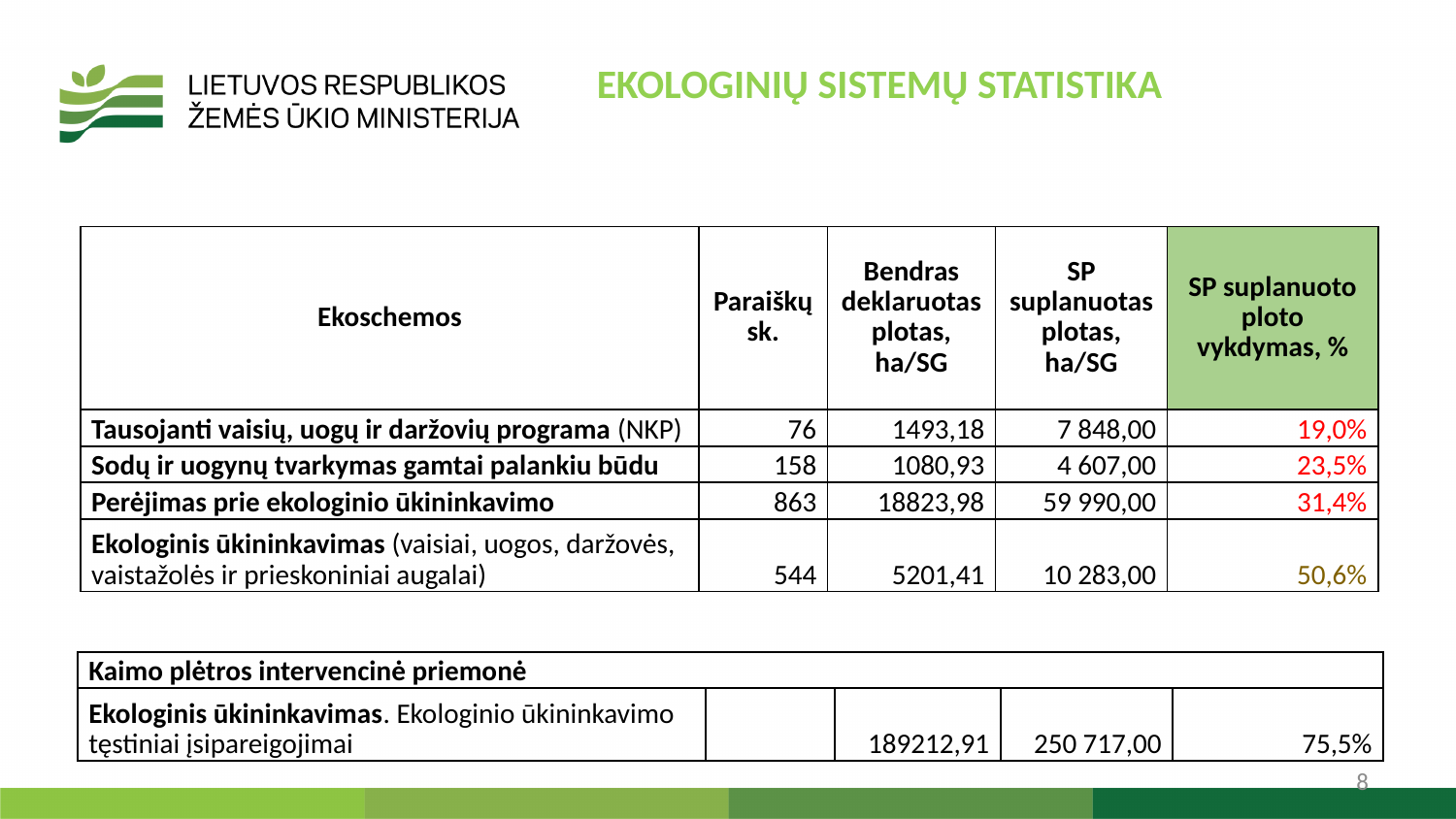

EKOLOGINIŲ SISTEMŲ STATISTIKA
| Ekoschemos | Paraiškų sk. | Bendras deklaruotas plotas, ha/SG | SP suplanuotas plotas, ha/SG | SP suplanuoto ploto vykdymas, % |
| --- | --- | --- | --- | --- |
| Tausojanti vaisių, uogų ir daržovių programa (NKP) | 76 | 1493,18 | 7 848,00 | 19,0% |
| Sodų ir uogynų tvarkymas gamtai palankiu būdu | 158 | 1080,93 | 4 607,00 | 23,5% |
| Perėjimas prie ekologinio ūkininkavimo | 863 | 18823,98 | 59 990,00 | 31,4% |
| Ekologinis ūkininkavimas (vaisiai, uogos, daržovės, vaistažolės ir prieskoniniai augalai) | 544 | 5201,41 | 10 283,00 | 50,6% |
| Kaimo plėtros intervencinė priemonė |  |  |  |  |
| --- | --- | --- | --- | --- |
| Ekologinis ūkininkavimas. Ekologinio ūkininkavimo tęstiniai įsipareigojimai |  | 189212,91 | 250 717,00 | 75,5% |

8